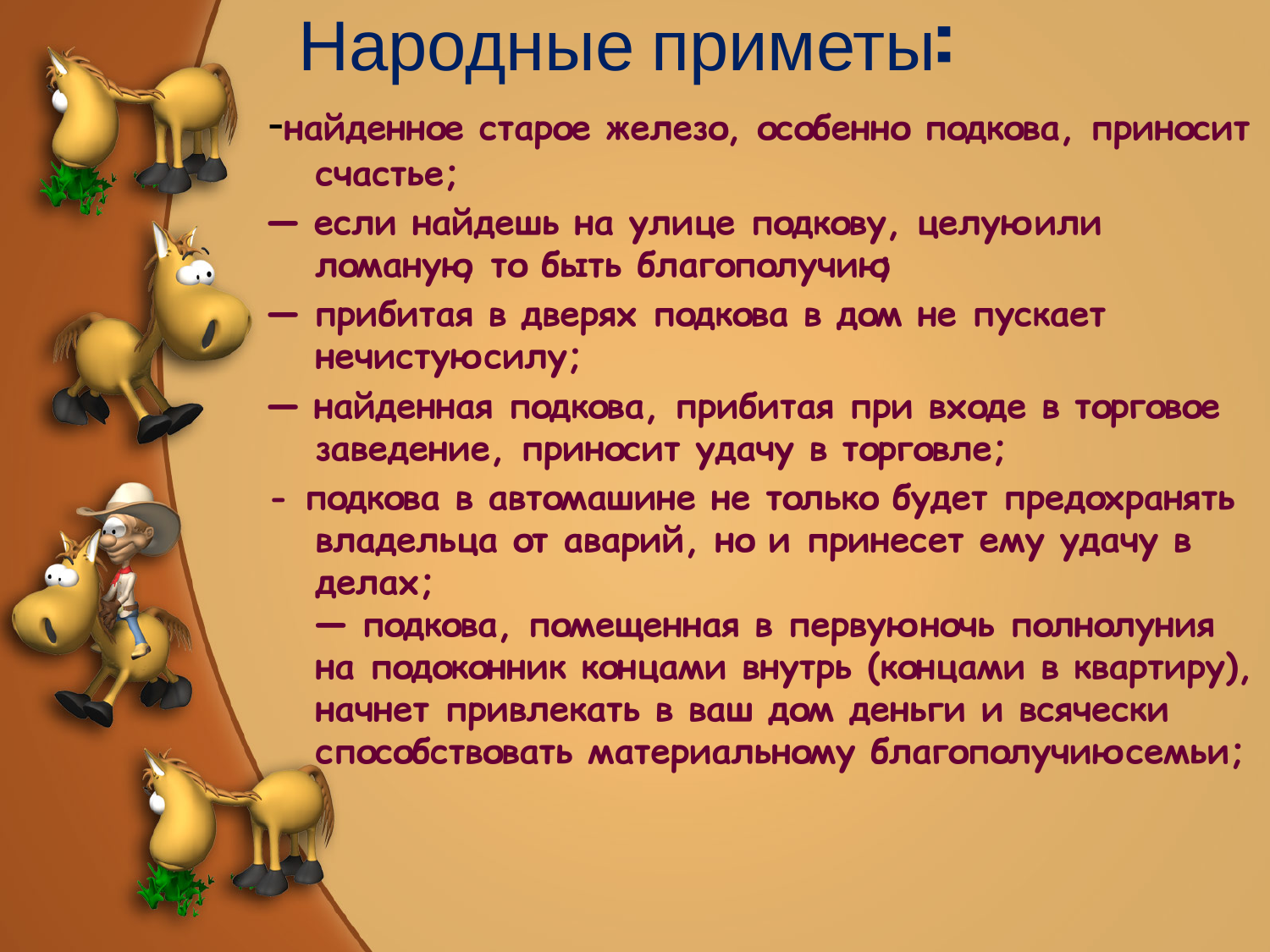

# Народные приметы:
-найденное старое железо, особенно подкова, приносит счастье;
— если найдешь на улице подкову, целую или ломаную, то быть благополучию;
— прибитая в дверях подкова в дом не пускает нечистую силу;
— найденная подкова, прибитая при входе в торговое заведение, приносит удачу в торговле;
- подкова в автомашине не только будет предохранять владельца от аварий, но и принесет ему удачу в делах;
— подкова, помещенная в первую ночь полнолуния на подоконник концами внутрь (концами в квартиру), начнет привлекать в ваш дом деньги и всячески способствовать материальному благополучию семьи;